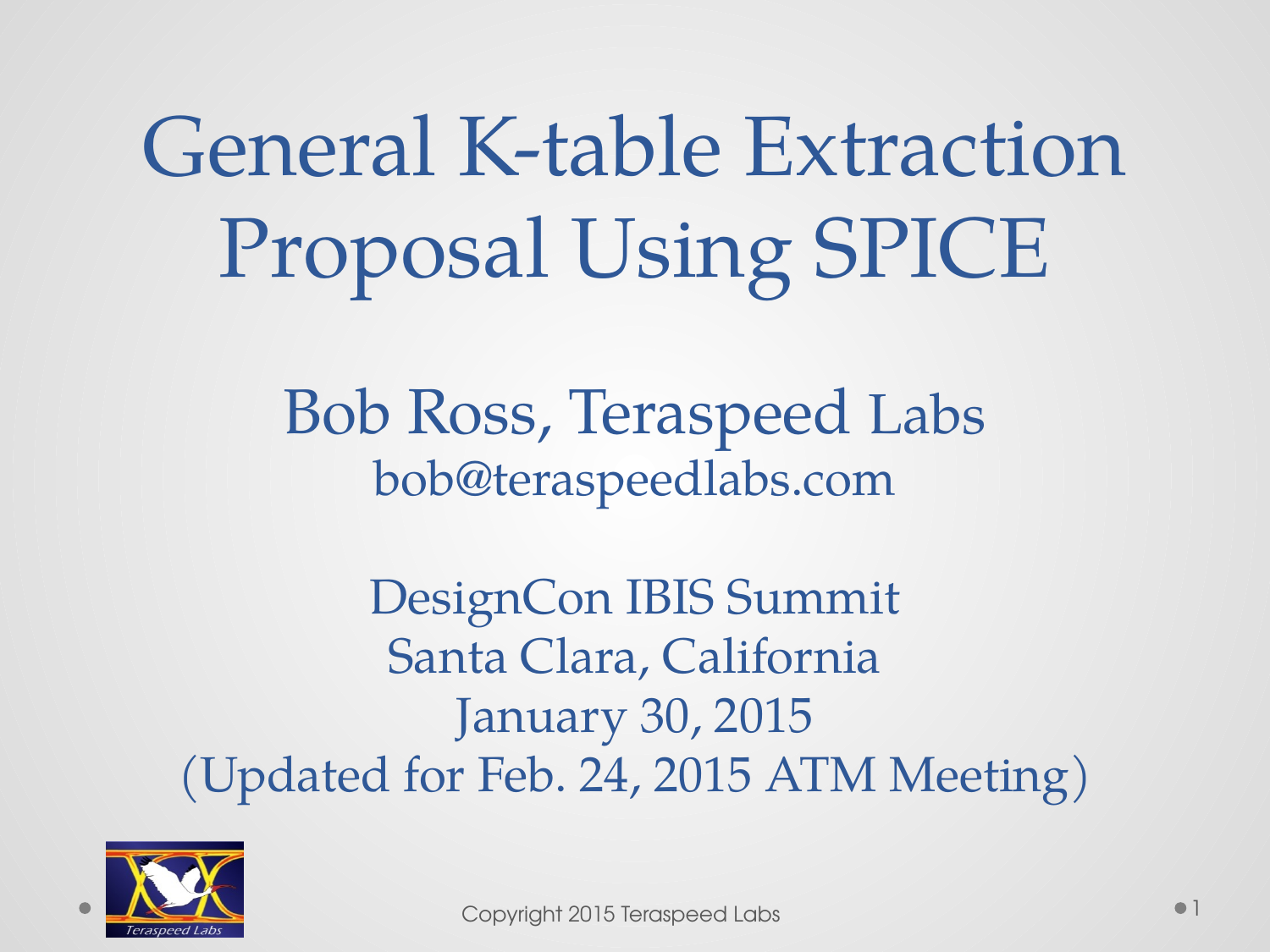

# General K-table Extraction Proposal Using SPICE Bob Ross, Teraspeed Labs bob@teraspeedlabs.com DesignCon IBIS Summit Santa Clara, California January 30, 2015 (Updated for Feb. 24, 2015 ATM Meeting)

1
Copyright 2015 Teraspeed Labs